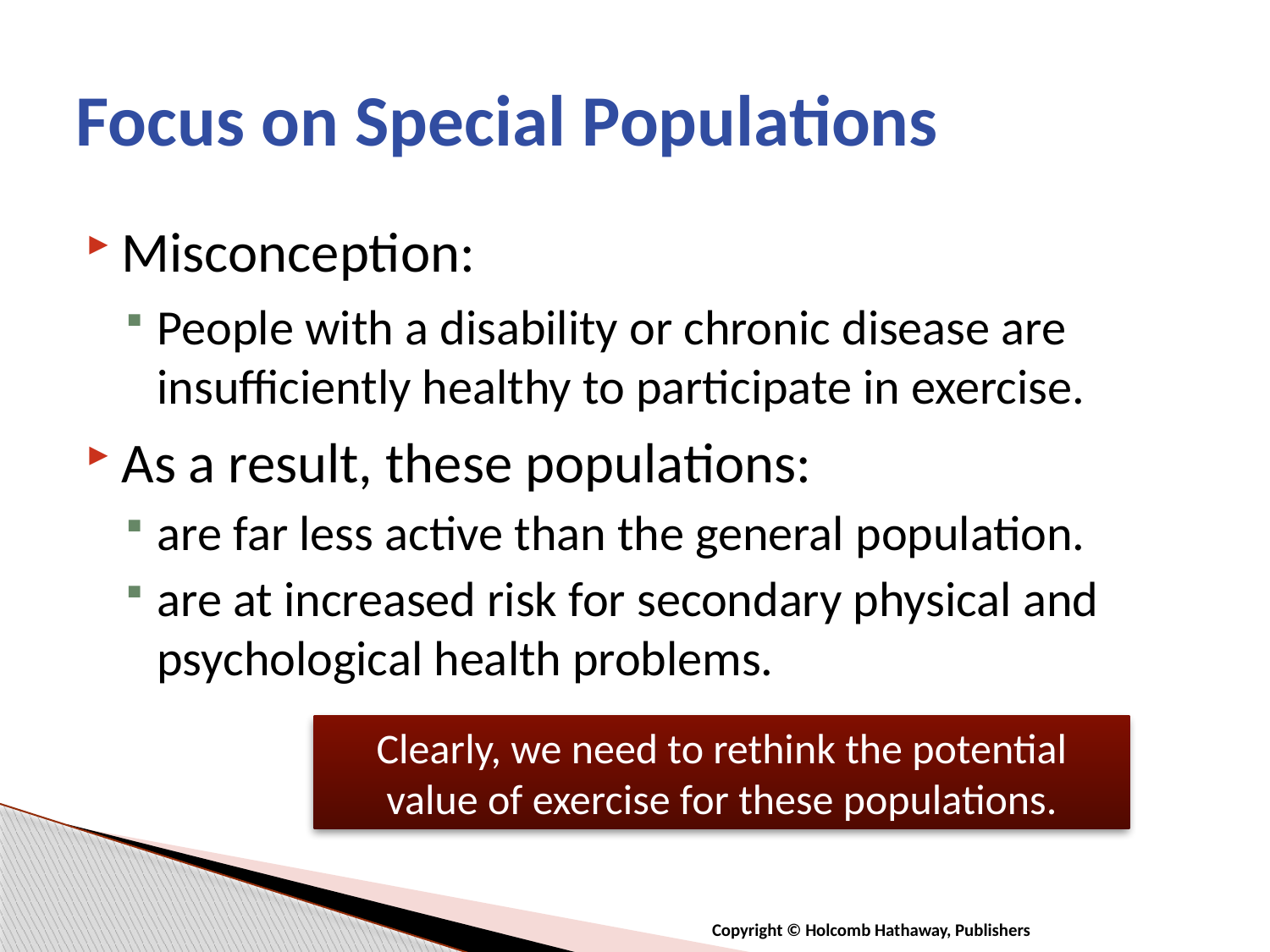

# Focus on Special Populations
Misconception:
People with a disability or chronic disease are insufficiently healthy to participate in exercise.
As a result, these populations:
are far less active than the general population.
are at increased risk for secondary physical and psychological health problems.

Clearly, we need to rethink the potential value of exercise for these populations.
Copyright © Holcomb Hathaway, Publishers